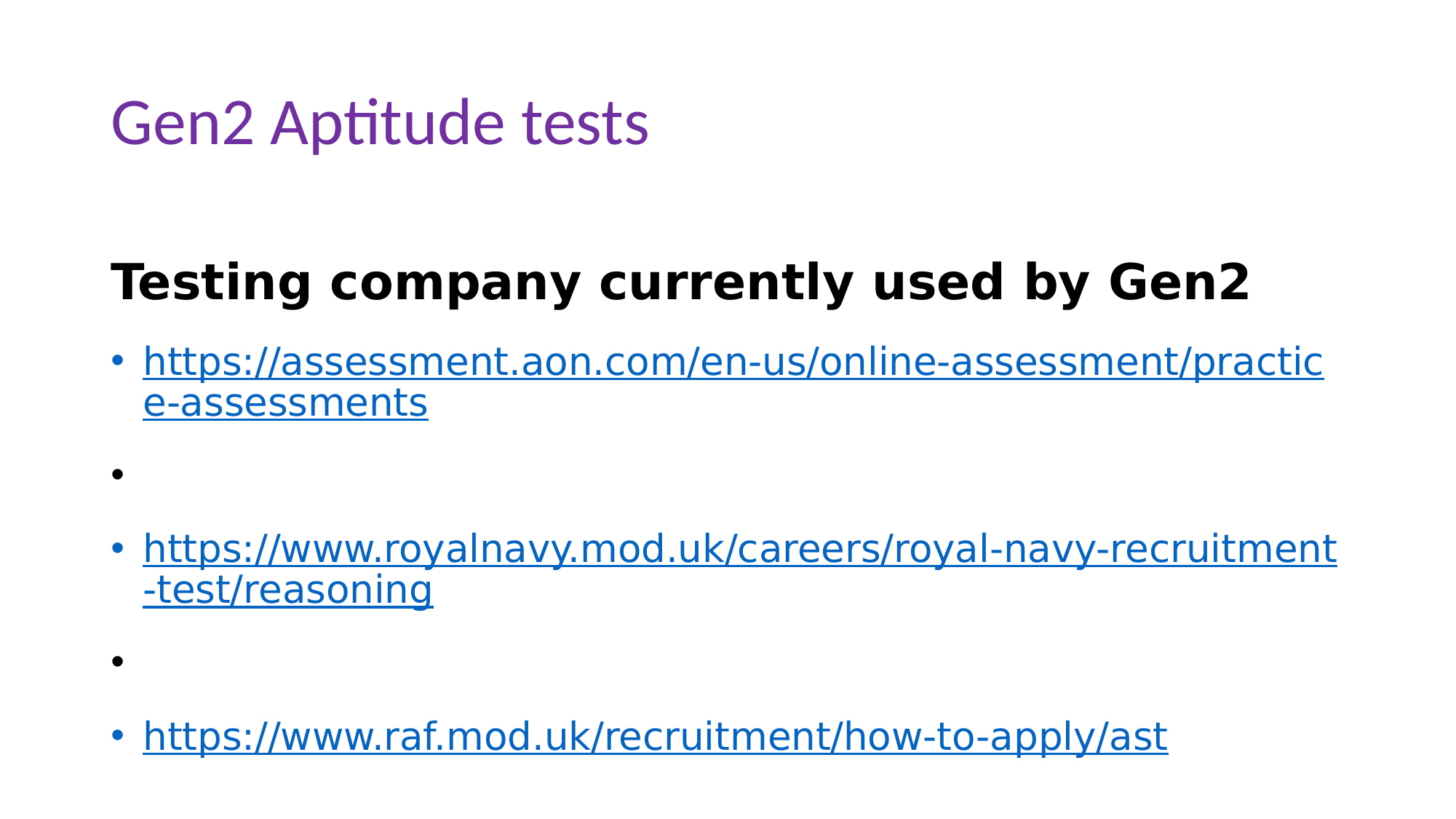

# Gen2 Aptitude tests

Testing company currently used by Gen2
https://assessment.aon.com/en-us/online-assessment/practice-assessments

https://www.royalnavy.mod.uk/careers/royal-navy-recruitment-test/reasoning

https://www.raf.mod.uk/recruitment/how-to-apply/ast